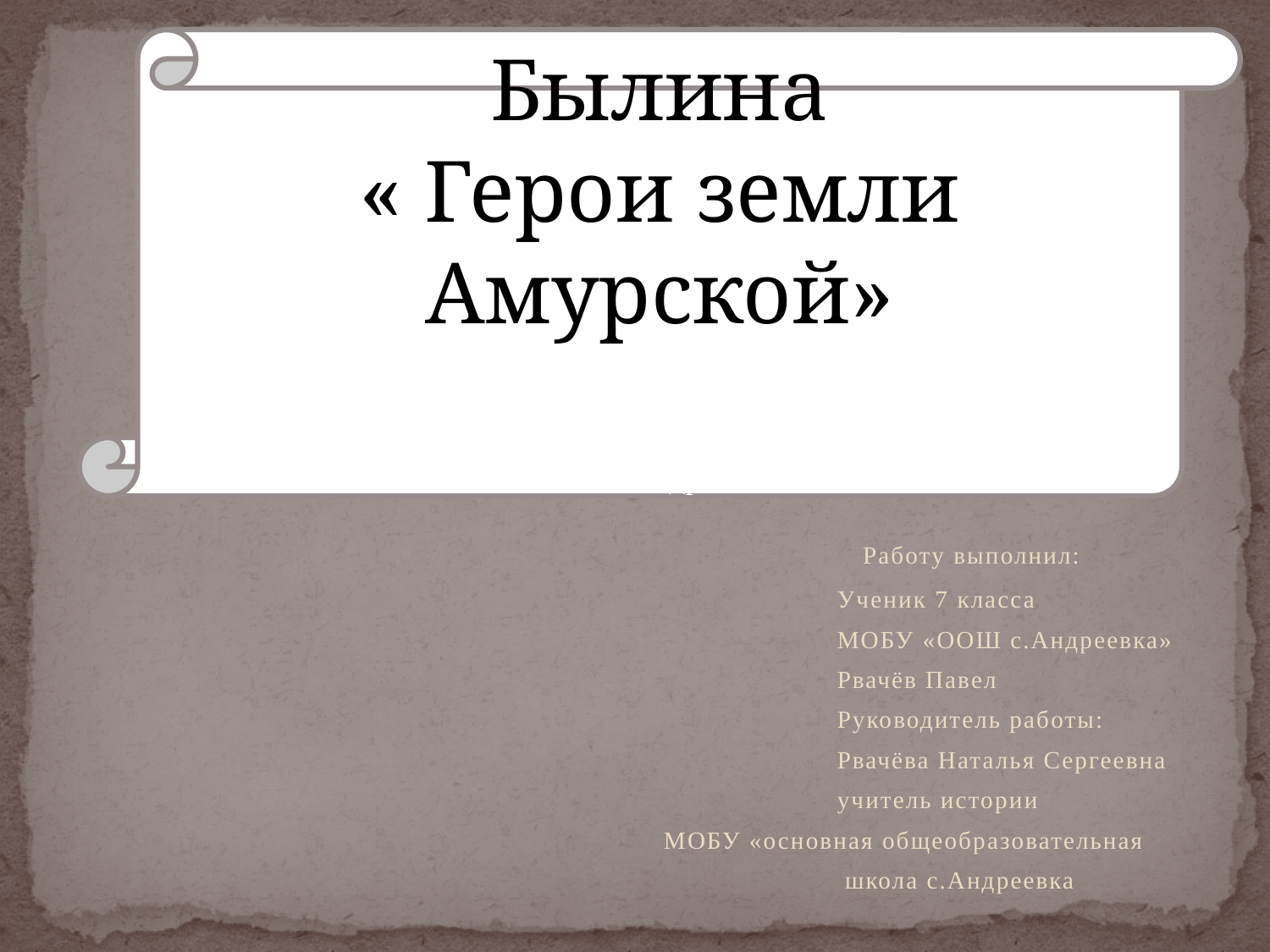

Былина
« Герои земли Амурской»

#
школа села Андреевка».
                                                              Работу выполнил:
                                                                                                 Ученик 7 класса
                                                                                                 МОБУ «ООШ с.Андреевка»
                                                                                                 Рвачёв Павел
                                                                                                 Руководитель работы:
                                                                                                 Рвачёва Наталья Сергеевна
                                                                                                 учитель истории
                                                                           МОБУ «основная общеобразовательная
                                                                                                  школа с.Андреевка